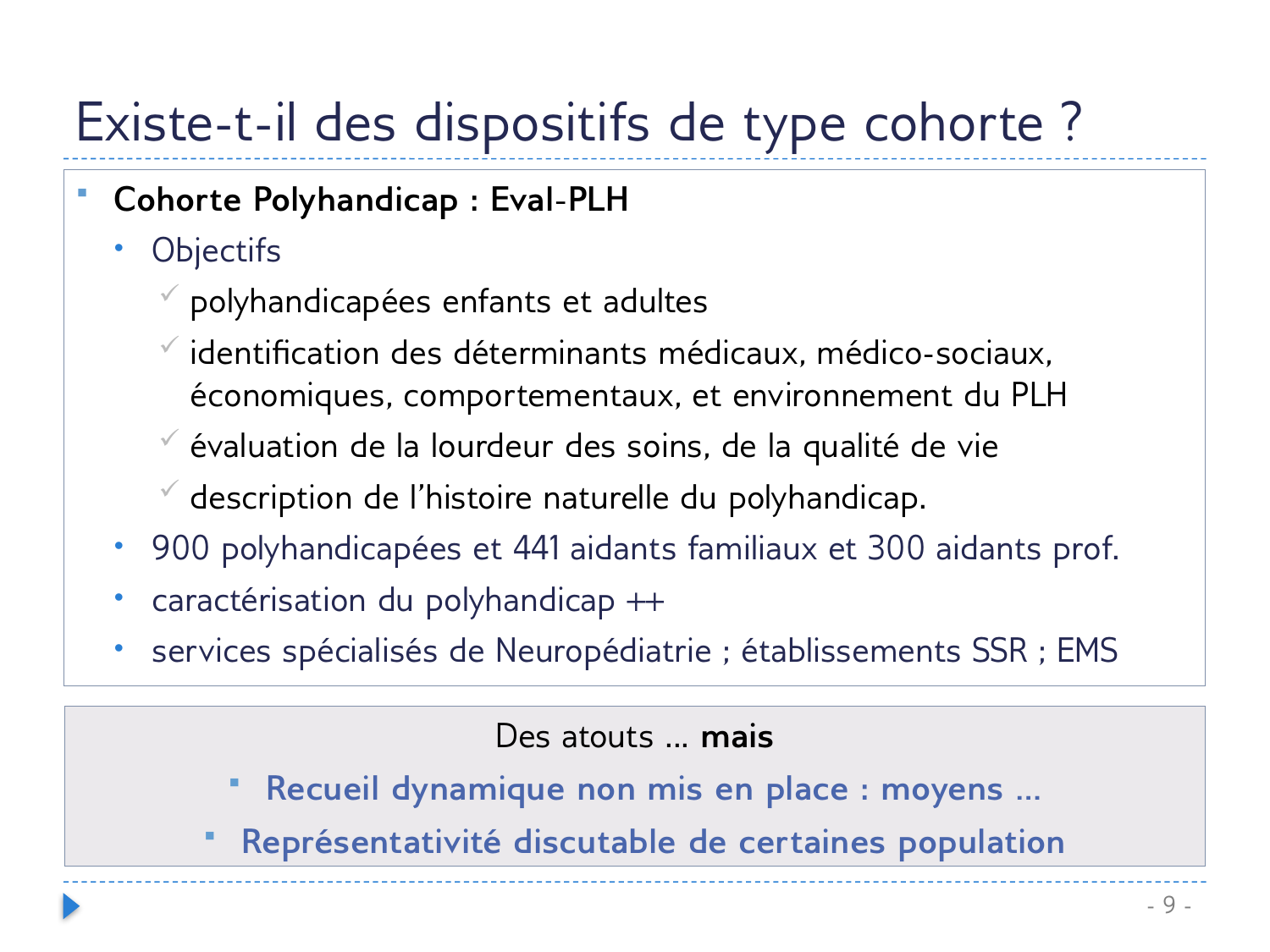

# Existe-t-il des dispositifs de type cohorte ?
Cohorte Polyhandicap : Eval-PLH
Objectifs
polyhandicapées enfants et adultes
identification des déterminants médicaux, médico-sociaux, économiques, comportementaux, et environnement du PLH
évaluation de la lourdeur des soins, de la qualité de vie
description de l’histoire naturelle du polyhandicap.
900 polyhandicapées et 441 aidants familiaux et 300 aidants prof.
caractérisation du polyhandicap ++
services spécialisés de Neuropédiatrie ; établissements SSR ; EMS

Des atouts ... mais
Recueil dynamique non mis en place : moyens …
Représentativité discutable de certaines population
- 9 -